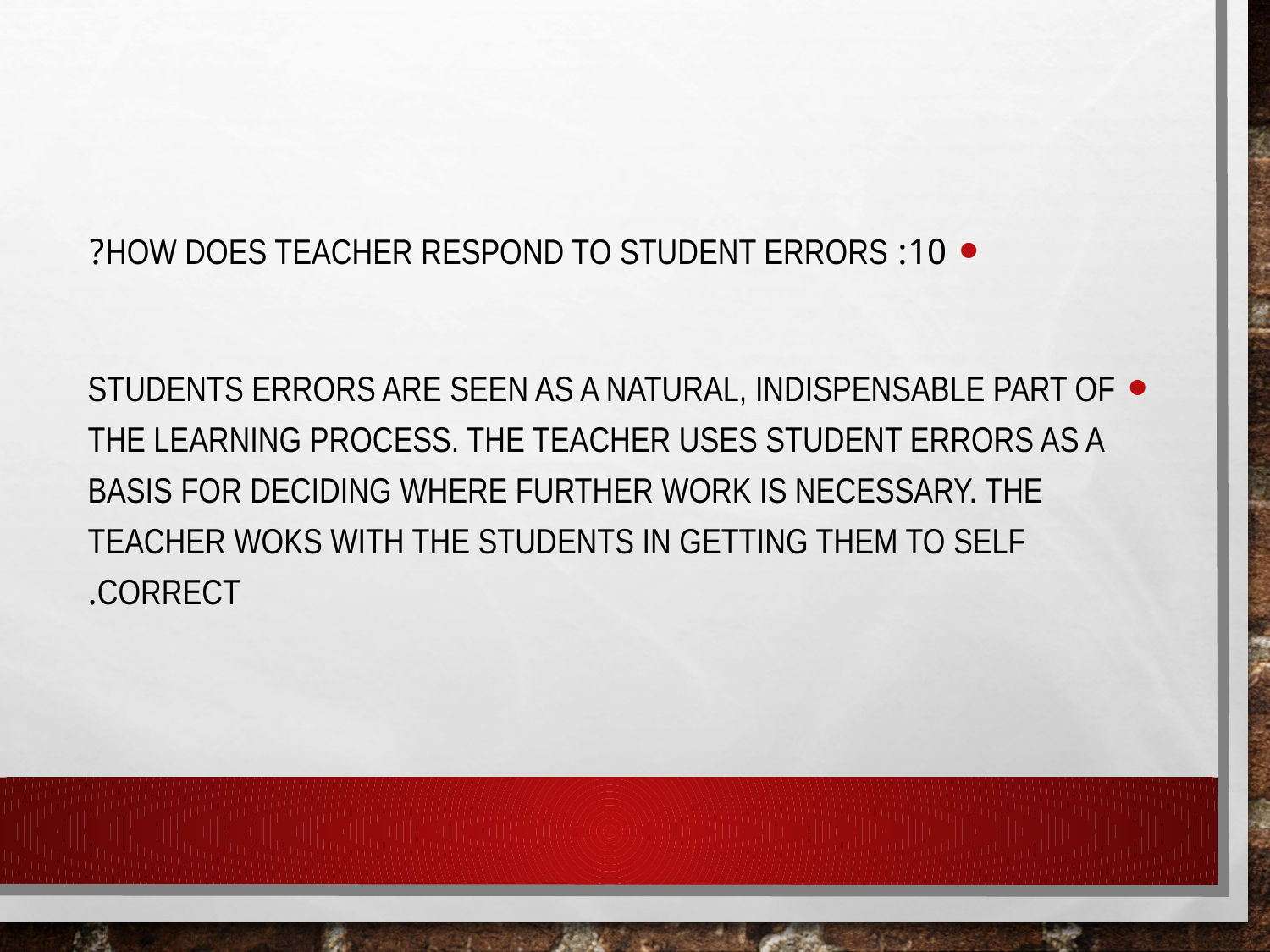

10: how does teacher respond to student errors?

Students errors are seen as a natural, indispensable part of the learning process. The teacher uses student errors as a basis for deciding where further work is necessary. The teacher woks with the students in getting them to self correct.